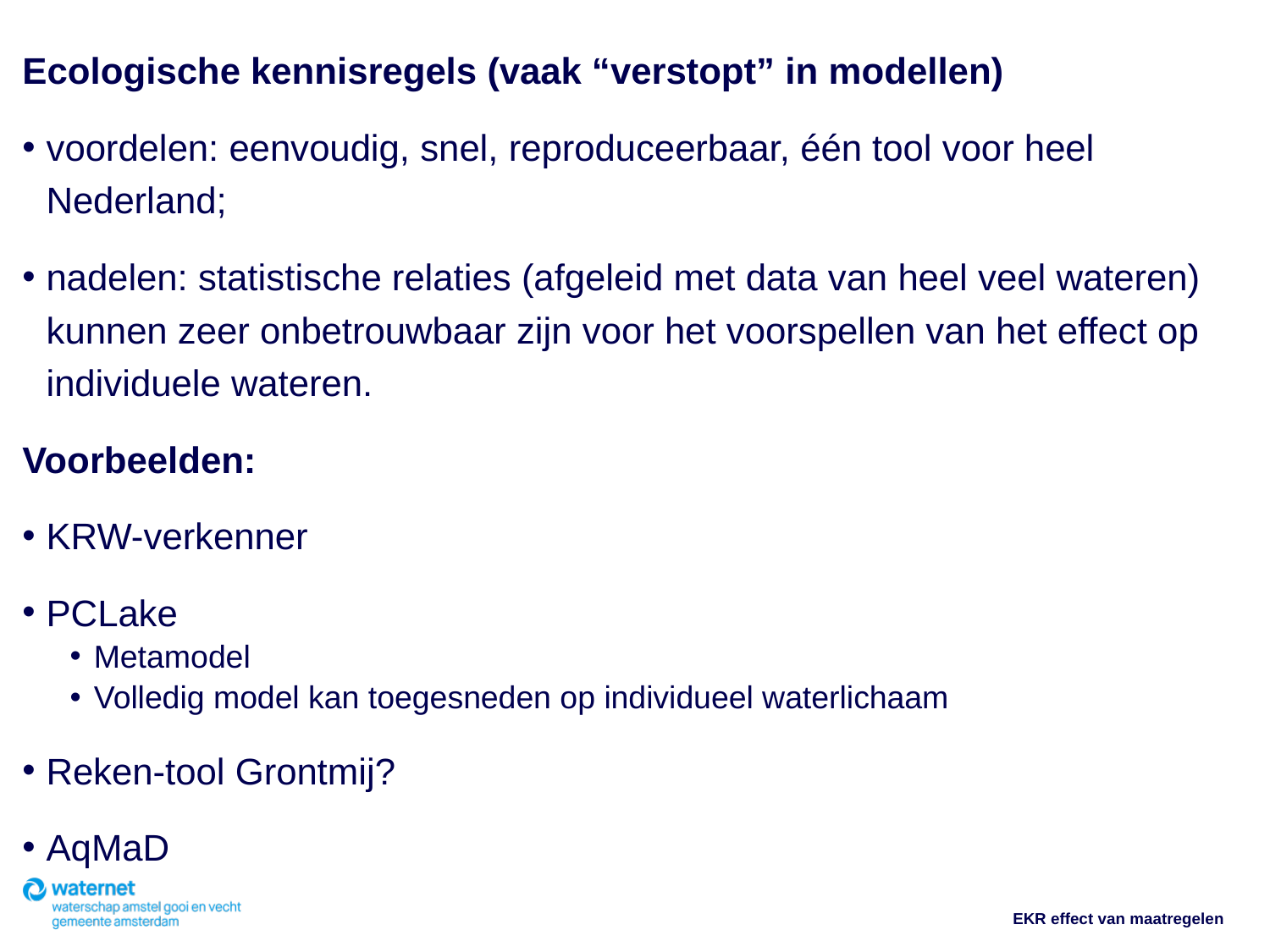

Ecologische kennisregels (vaak “verstopt” in modellen)
voordelen: eenvoudig, snel, reproduceerbaar, één tool voor heel Nederland;
nadelen: statistische relaties (afgeleid met data van heel veel wateren) kunnen zeer onbetrouwbaar zijn voor het voorspellen van het effect op individuele wateren.
Voorbeelden:
KRW-verkenner
PCLake
Metamodel
Volledig model kan toegesneden op individueel waterlichaam
Reken-tool Grontmij?
AqMaD